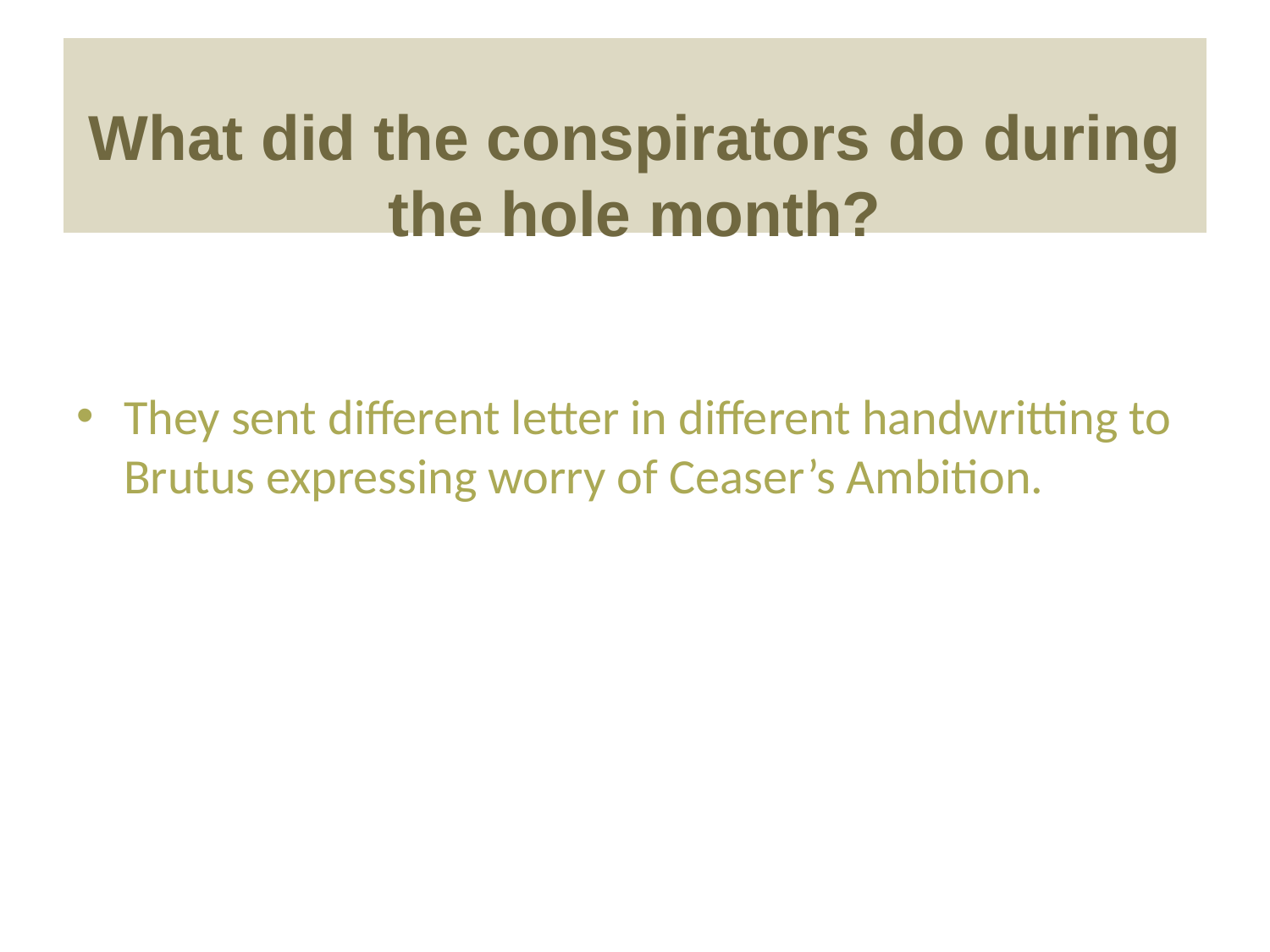

# What did the conspirators do during the hole month?

They sent different letter in different handwritting to Brutus expressing worry of Ceaser’s Ambition.